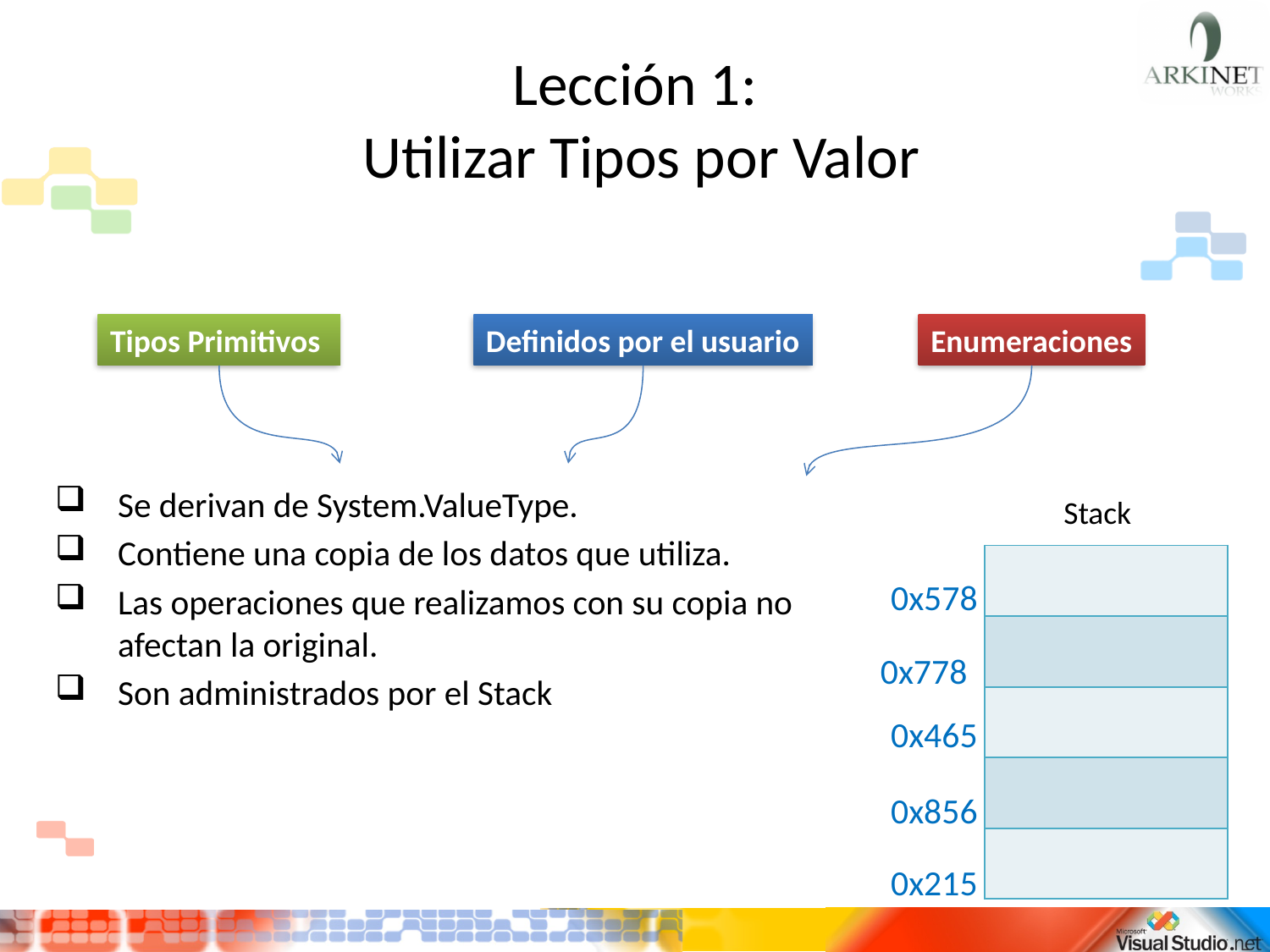

# Lección 1: Utilizar Tipos por Valor
Tipos Primitivos
Definidos por el usuario
Enumeraciones
Se derivan de System.ValueType.
Contiene una copia de los datos que utiliza.
Las operaciones que realizamos con su copia no afectan la original.
Son administrados por el Stack
Stack
|  |
| --- |
|  |
|  |
|  |
|  |
0x578
0x778
0x465
0x856
0x215